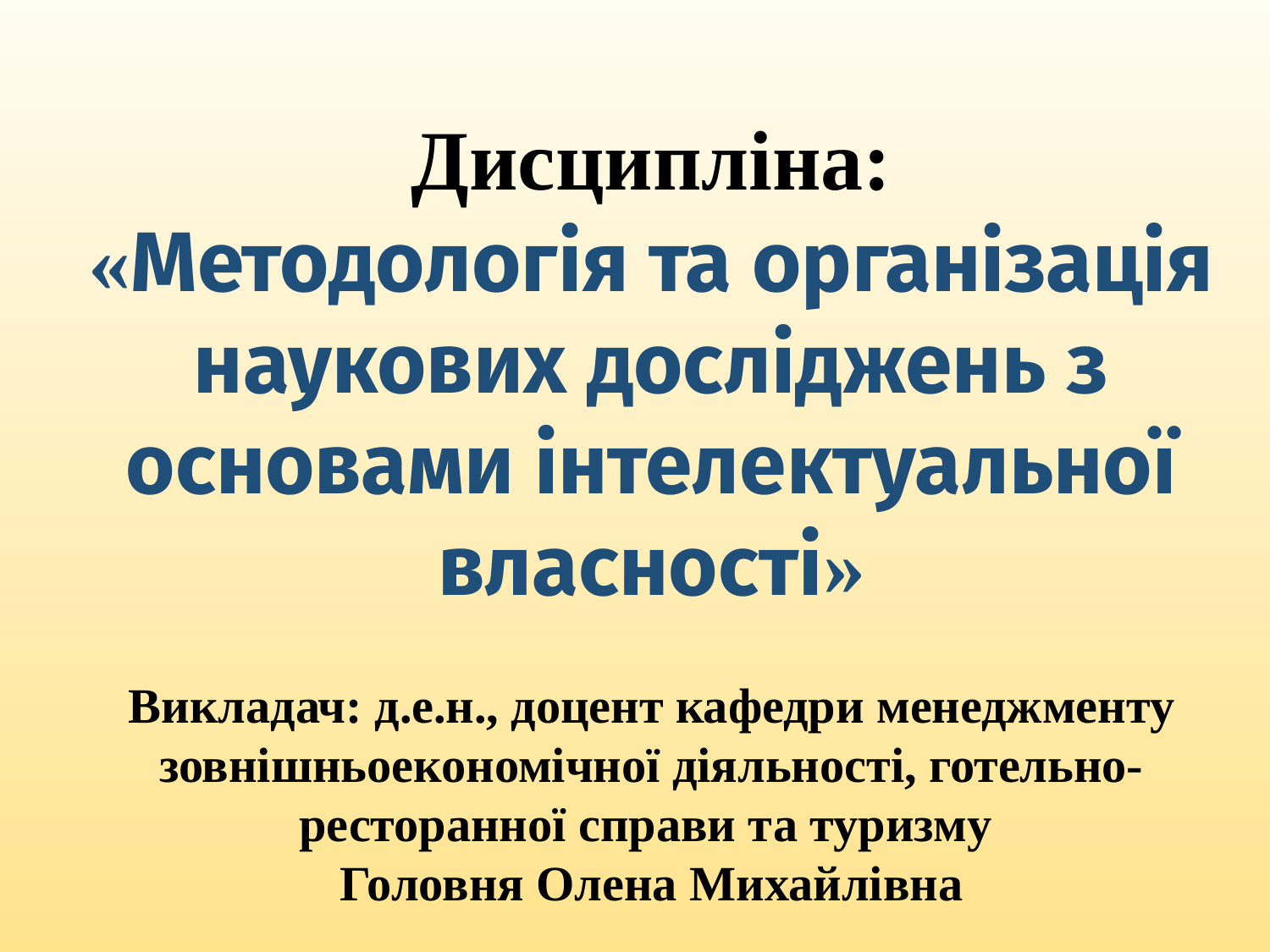

Дисципліна:
«Методологія та організація наукових досліджень з основами інтелектуальної власності»
Викладач: д.е.н., доцент кафедри менеджменту зовнішньоекономічної діяльності, готельно-ресторанної справи та туризму
Головня Олена Михайлівна